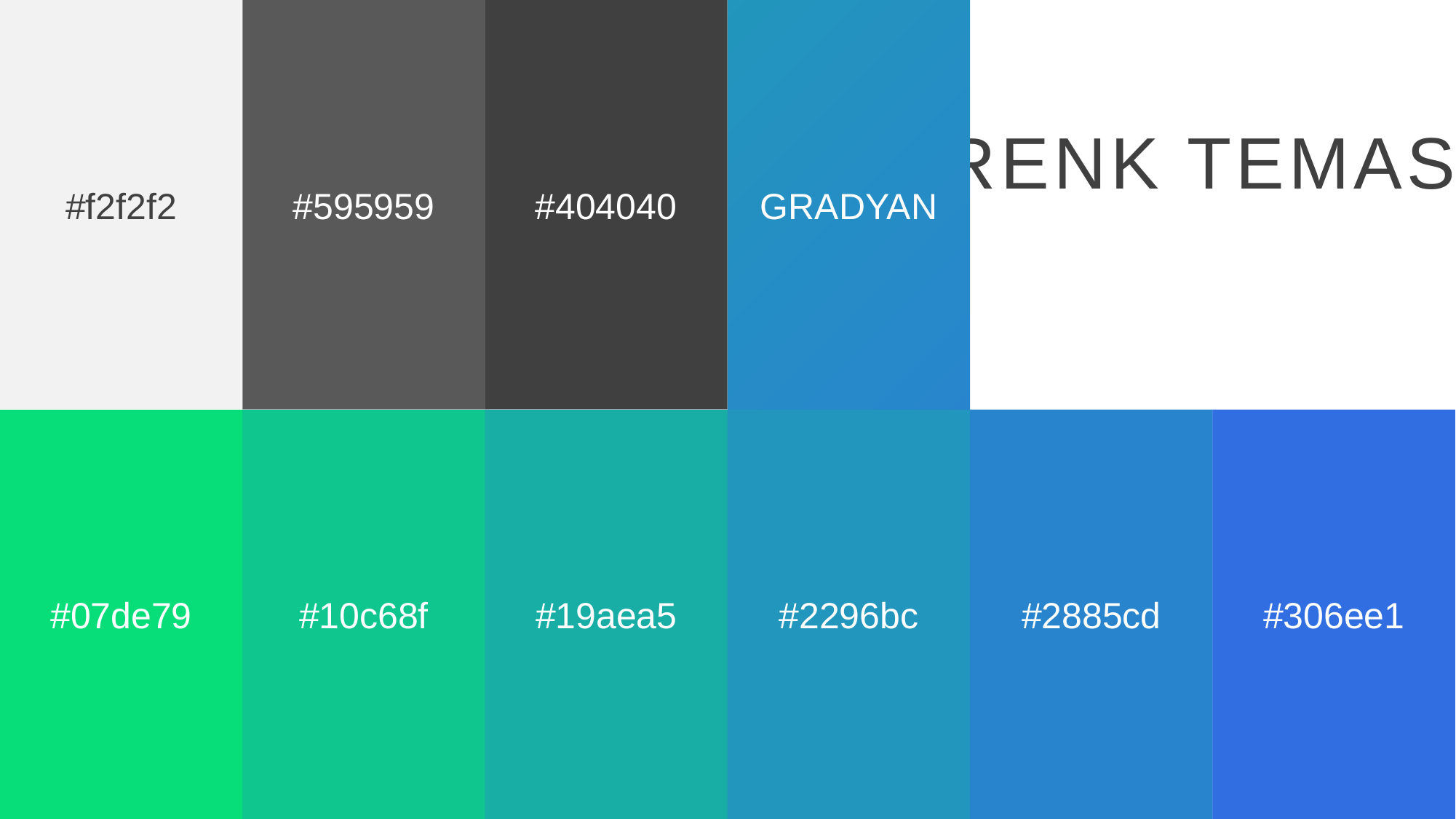

GRADYAN
#f2f2f2
#595959
#404040
RENK TEMASI
#07de79
#10c68f
#19aea5
#2296bc
#2885cd
#306ee1